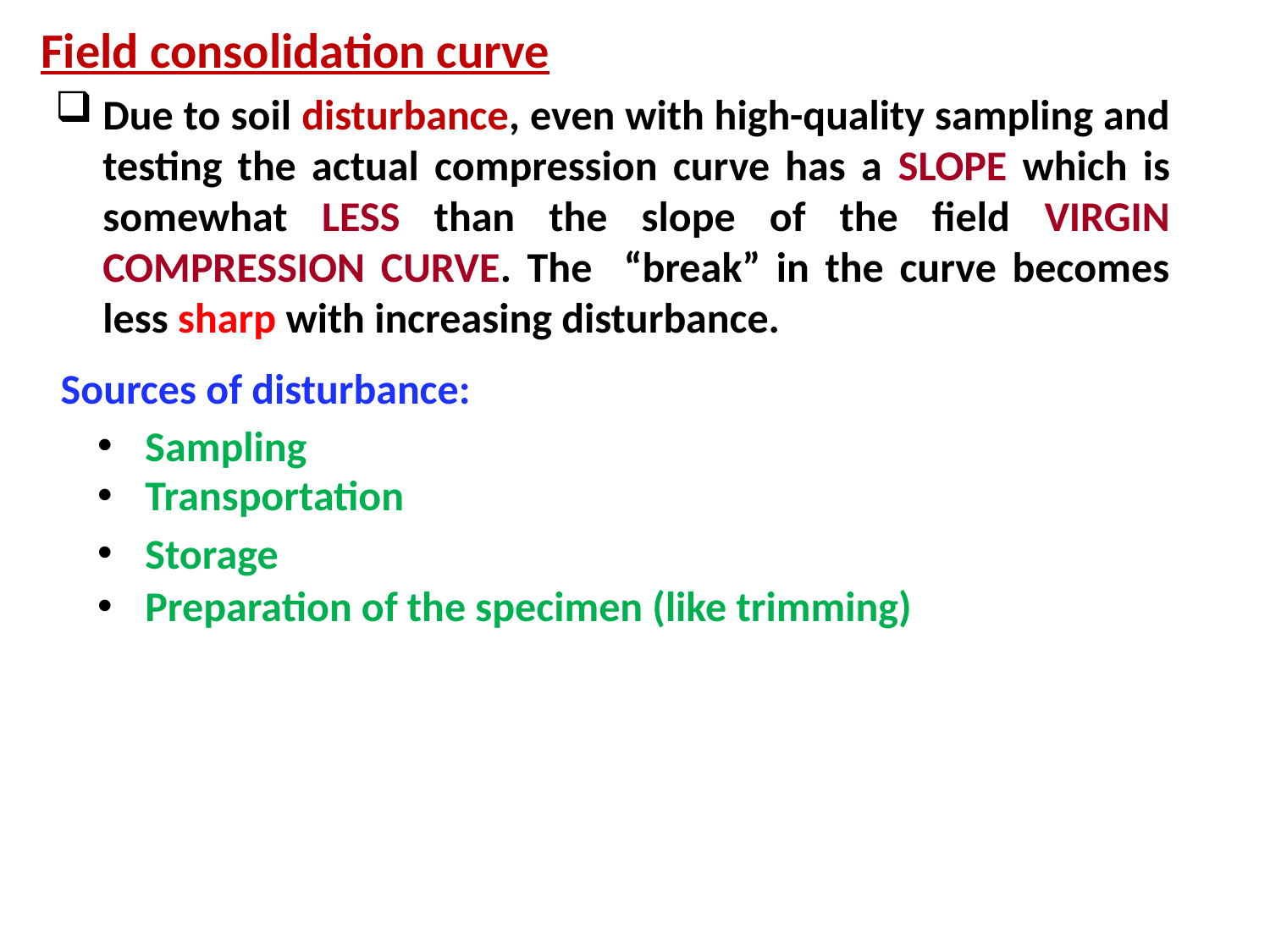

Field consolidation curve
Due to soil disturbance, even with high-quality sampling and testing the actual compression curve has a SLOPE which is somewhat LESS than the slope of the field VIRGIN COMPRESSION CURVE. The  “break” in the curve becomes less sharp with increasing disturbance.
Sources of disturbance:
Sampling
Transportation
Storage
Preparation of the specimen (like trimming)